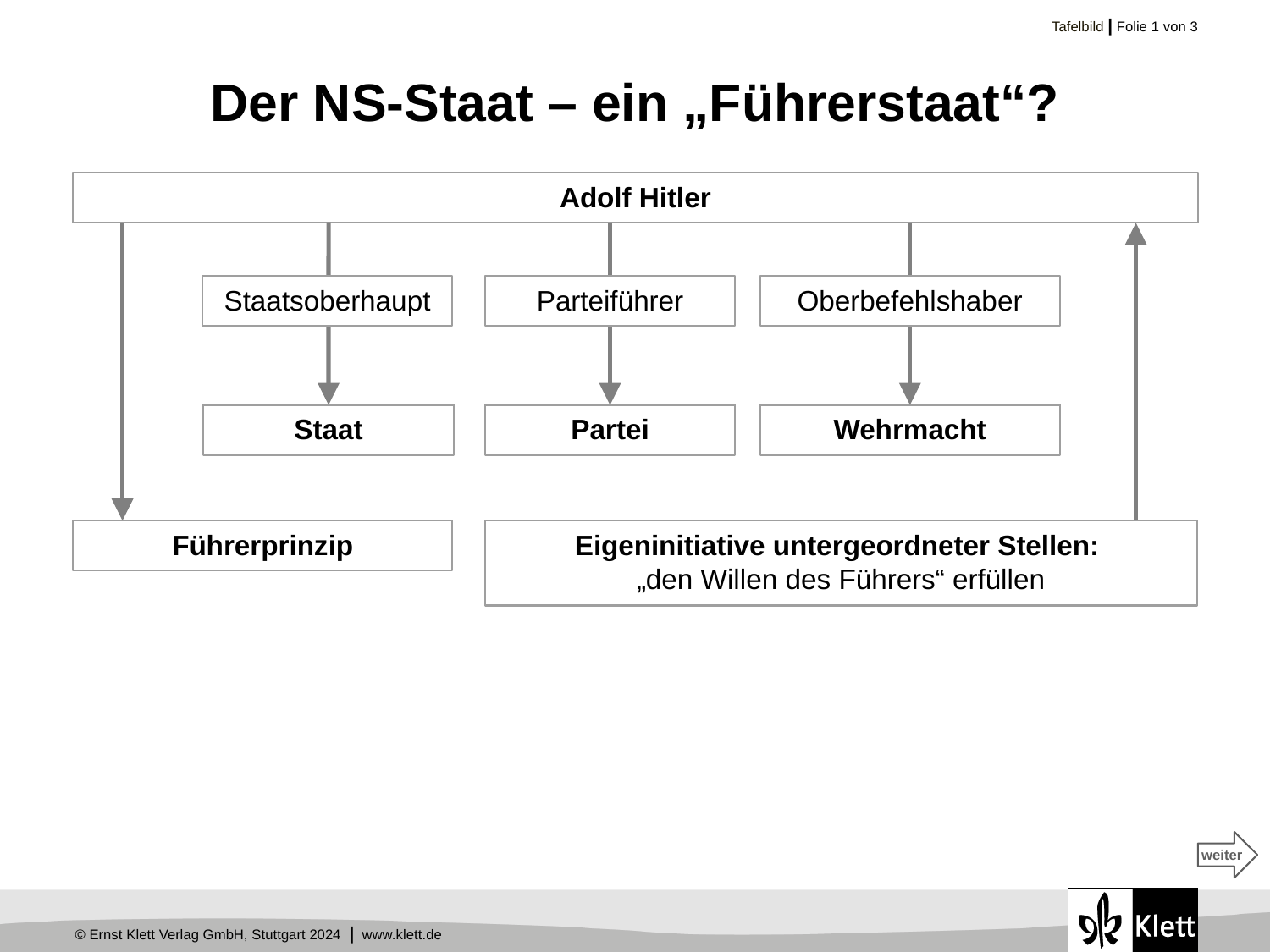

# Der NS-Staat – ein „Führerstaat“?
Adolf Hitler
Staatsoberhaupt
Parteiführer
Oberbefehlshaber
Staat
Partei
Wehrmacht
Eigeninitiative untergeordneter Stellen:
„den Willen des Führers“ erfüllen
Führerprinzip
weiter